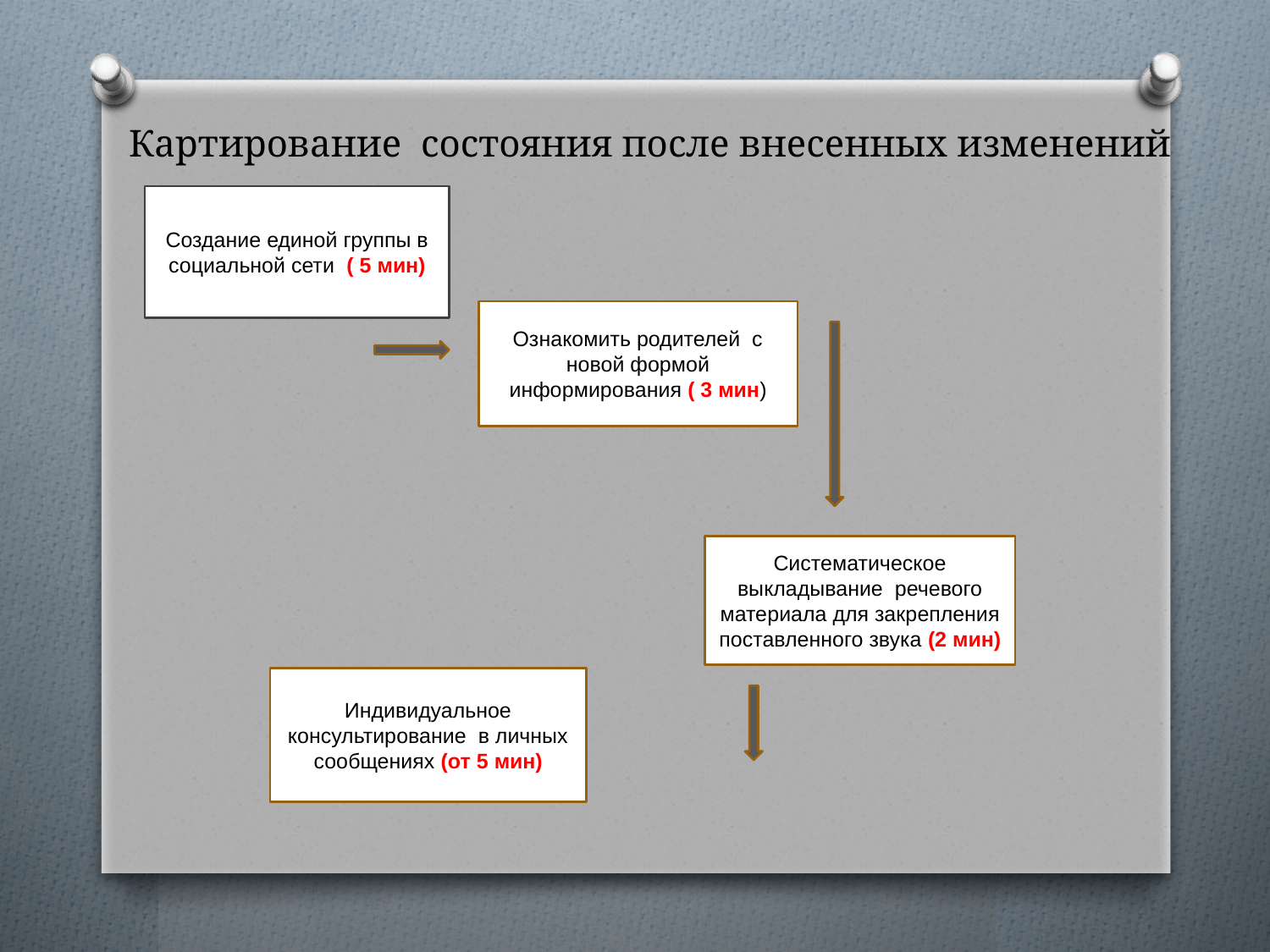

# Картирование  состояния после внесенных изменений
Создание единой группы в социальной сети  ( 5 мин)
Ознакомить родителей  с новой формой информирования ( 3 мин)

Систематическое выкладывание  речевого материала для закрепления поставленного звука (2 мин)
Индивидуальное консультирование  в личных сообщениях (от 5 мин)